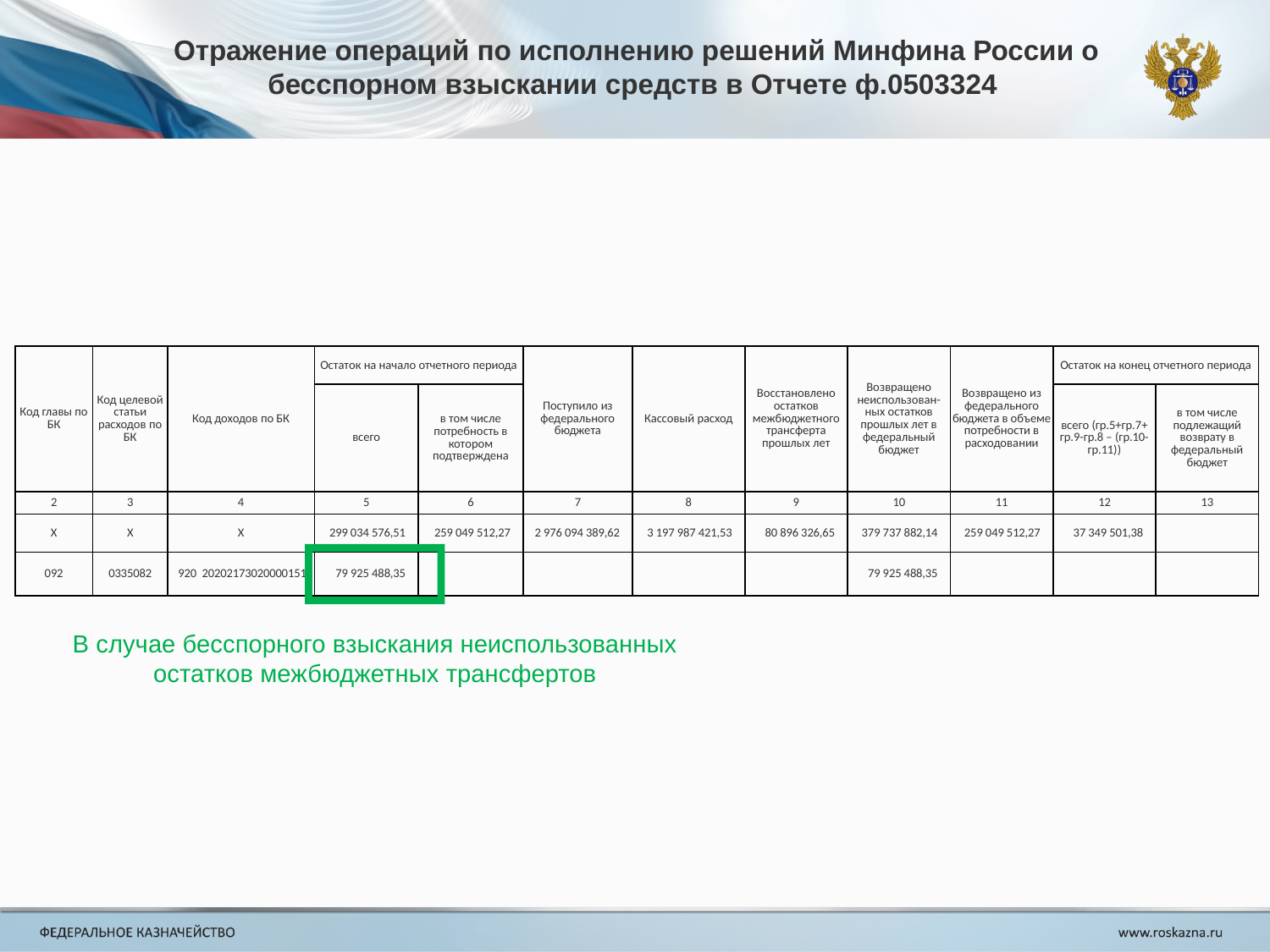

Отражение операций по исполнению решений Минфина России о бесспорном взыскании средств в Отчете ф.0503324
| Код главы по БК | Код целевой статьи расходов по БК | Код доходов по БК | Остаток на начало отчетного периода |  | Поступило из федерального бюджета | Кассовый расход | Восстановлено остатков межбюджетного трансферта прошлых лет | Возвращено неиспользован- ных остатков прошлых лет в федеральный бюджет | Возвращено из федерального бюджета в объеме потребности в расходовании | Остаток на конец отчетного периода |  |
| --- | --- | --- | --- | --- | --- | --- | --- | --- | --- | --- | --- |
|  |  |  | всего | в том числе потребность в котором подтверждена |  |  |  |  |  | всего (гр.5+гр.7+ гр.9-гр.8 – (гр.10-гр.11)) | в том числе подлежащий возврату в федеральный бюджет |
| 2 | 3 | 4 | 5 | 6 | 7 | 8 | 9 | 10 | 11 | 12 | 13 |
| X | X | X | 299 034 576,51 | 259 049 512,27 | 2 976 094 389,62 | 3 197 987 421,53 | 80 896 326,65 | 379 737 882,14 | 259 049 512,27 | 37 349 501,38 |  |
| 092 | 0335082 | 920 20202173020000151 | 79 925 488,35 |  |  |  |  | 79 925 488,35 |  |  |  |

В случае бесспорного взыскания неиспользованных остатков межбюджетных трансфертов